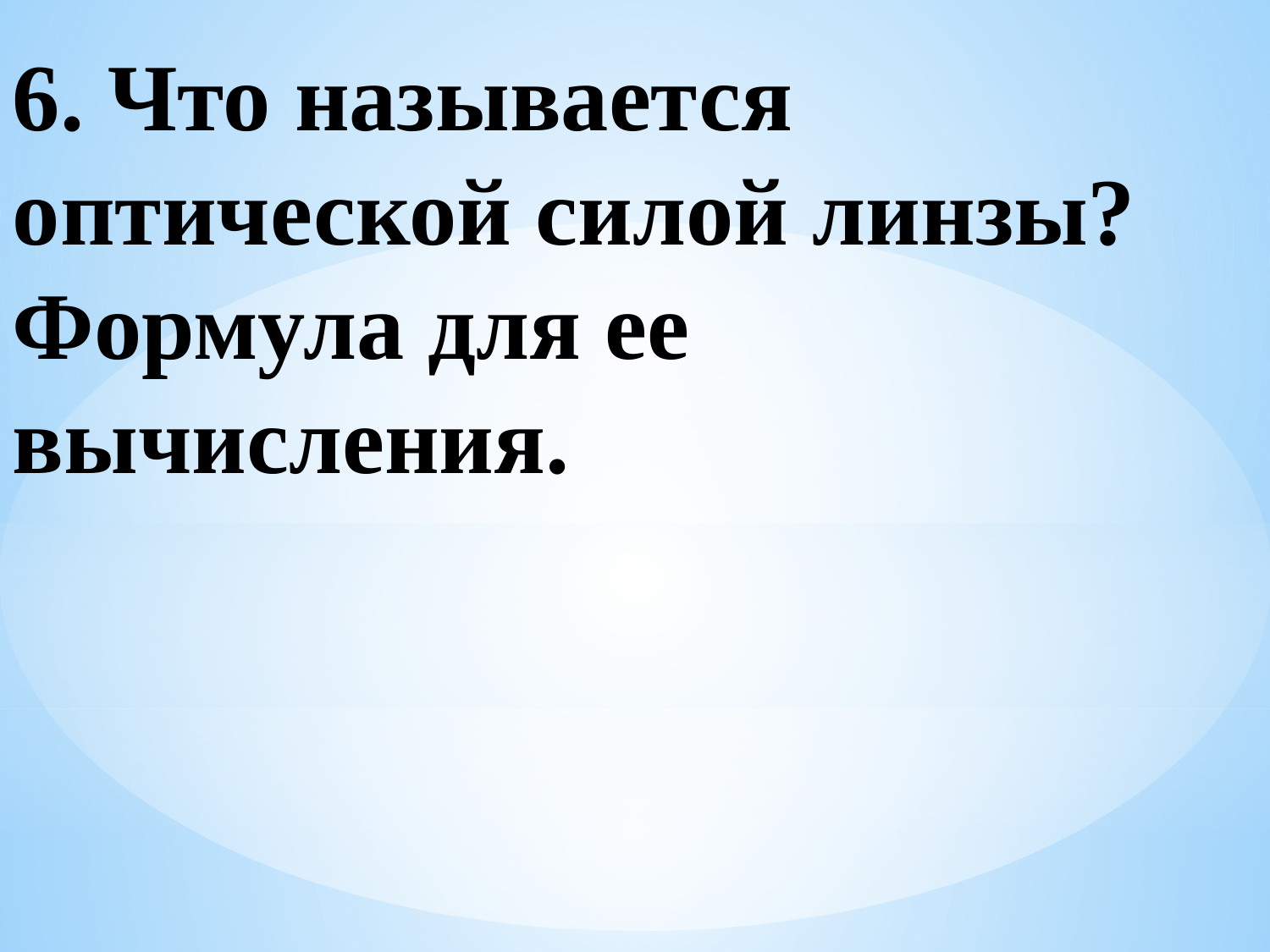

6. Что называется оптической силой линзы?
Формула для ее вычисления.